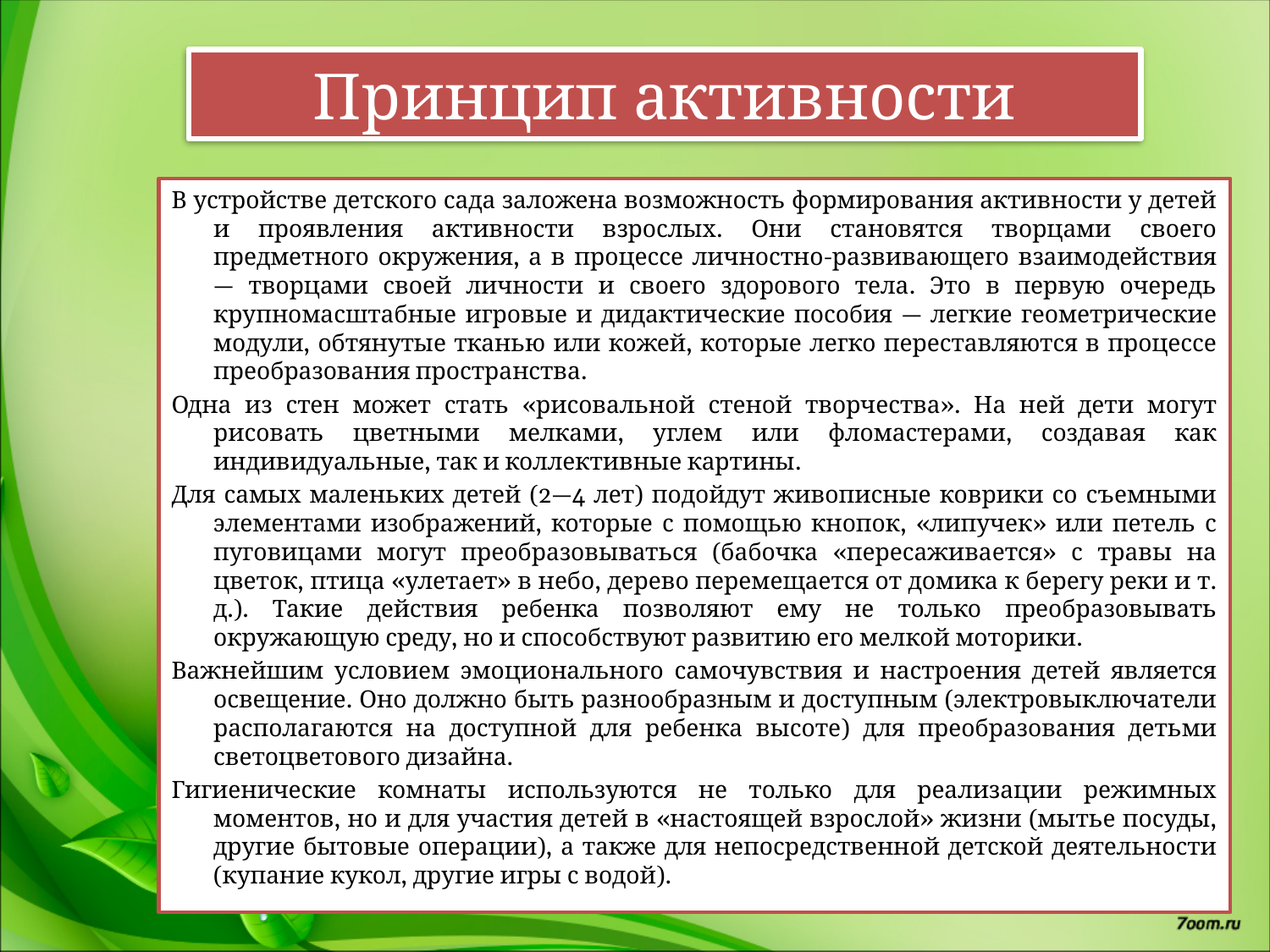

# Принцип активности
В устройстве детского сада заложена возможность формирования активности у детей и проявления активности взрослых. Они становятся творцами своего предметного окружения, а в процессе личностно-развивающего взаимодействия — творцами своей личности и своего здорового тела. Это в первую очередь крупномасштабные игровые и дидактические пособия — легкие геометрические модули, обтянутые тканью или кожей, которые легко переставляются в процессе преобразования пространства.
Одна из стен может стать «рисовальной стеной творчества». На ней дети могут рисовать цветными мелками, углем или фломастерами, создавая как индивидуальные, так и коллективные картины.
Для самых маленьких детей (2—4 лет) подойдут живописные коврики со съемными элементами изображений, которые с помощью кнопок, «липучек» или петель с пуговицами могут преобразовываться (бабочка «пересаживается» с травы на цветок, птица «улетает» в небо, дерево перемещается от домика к берегу реки и т. д.). Такие действия ребенка позволяют ему не только преобразовывать окружающую среду, но и способствуют развитию его мелкой моторики.
Важнейшим условием эмоционального самочувствия и настроения детей является освещение. Оно должно быть разнообразным и доступным (электровыключатели располагаются на доступной для ребенка высоте) для преобразования детьми светоцветового дизайна.
Гигиенические комнаты используются не только для реализации режимных моментов, но и для участия детей в «настоящей взрослой» жизни (мытье посуды, другие бытовые операции), а также для непосредственной детской деятельности (купание кукол, другие игры с водой).